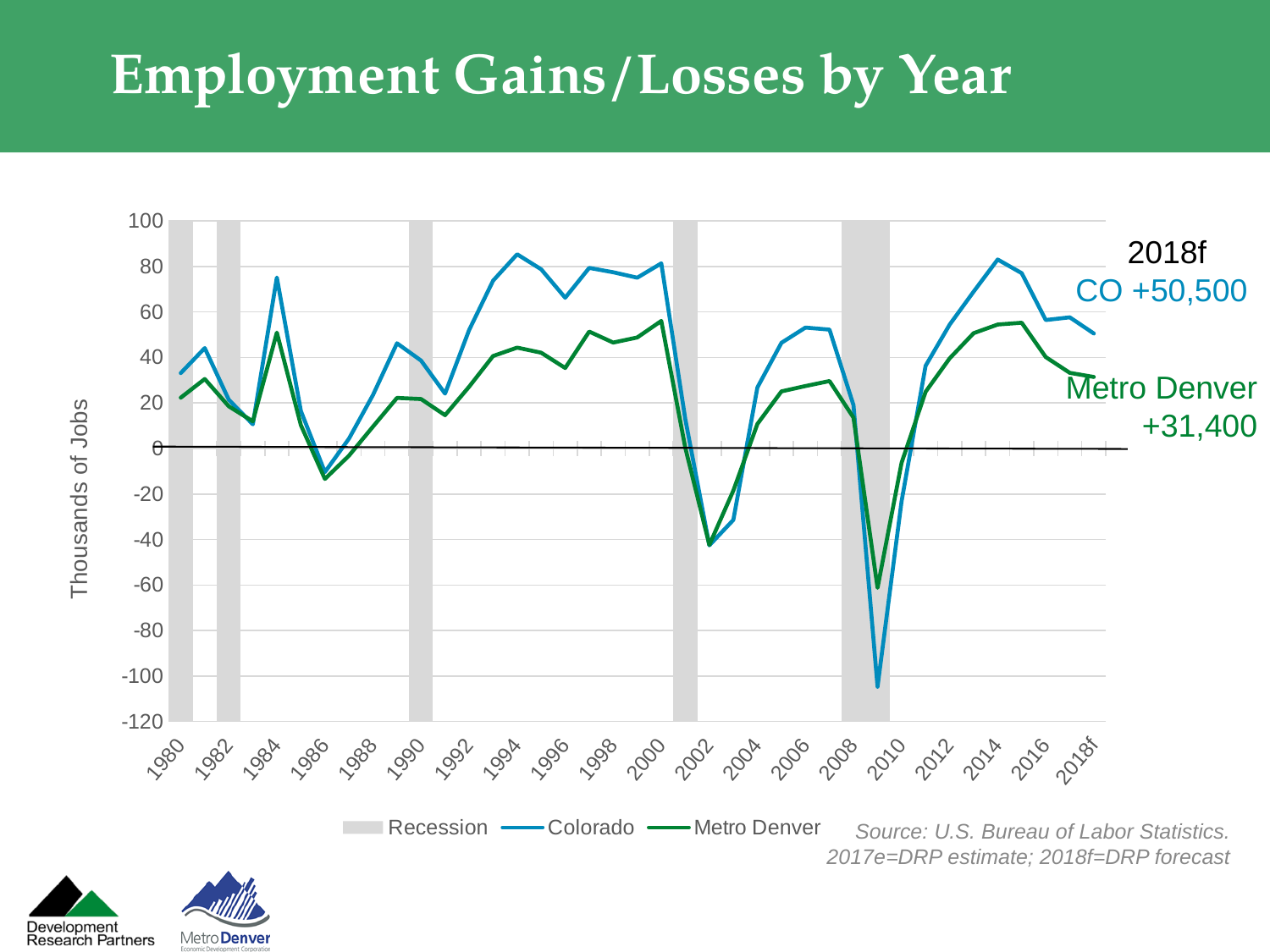

# Employment Gains/Losses by Year

### Chart

| Category | Recession | Colorado | Metro Denver |
|---|---|---|---|
| 1980 | 1.0 | 33.09999999999991 | 22.299999999999955 |
| 1981 | 0.0 | 44.100000000000136 | 30.5 |
| 1982 | 1.0 | 21.399999999999864 | 18.5 |
| 1983 | 0.0 | 10.600000000000136 | 11.900000000000091 |
| 1984 | 0.0 | 75.09999999999991 | 50.89999999999998 |
| 1985 | 0.0 | 16.40000000000009 | 10.199999999999932 |
| 1986 | 0.0 | -10.400000000000091 | -13.399999999999977 |
| 1987 | 0.0 | 4.2999999999999545 | -3.2000000000000455 |
| 1988 | 0.0 | 23.5 | 9.600000000000023 |
| 1989 | 0.0 | 46.200000000000045 | 22.200000000000045 |
| 1990 | 1.0 | 38.600000000000136 | 21.700000000000045 |
| 1991 | 0.0 | 24.09999999999991 | 14.599999999999909 |
| 1992 | 0.0 | 52.0 | 27.100000000000023 |
| 1993 | 0.0 | 73.70000000000005 | 40.60000000000002 |
| 1994 | 0.0 | 85.29999999999995 | 44.299999999999955 |
| 1995 | 0.0 | 78.70000000000005 | 42.058333333333394 |
| 1996 | 0.0 | 66.20000000000005 | 35.3416666666667 |
| 1997 | 0.0 | 79.29999999999995 | 51.33333333333326 |
| 1998 | 0.0 | 77.39999999999986 | 46.51666666666665 |
| 1999 | 0.0 | 75.0 | 48.74166666666679 |
| 2000 | 0.0 | 81.30000000000018 | 56.00833333333321 |
| 2001 | 1.0 | 12.900000000000091 | 0.28333333333375776 |
| 2002 | 0.0 | -42.600000000000364 | -42.40833333333353 |
| 2003 | 0.0 | -31.399999999999636 | -18.50833333333344 |
| 2004 | 0.0 | 26.799999999999727 | 10.75 |
| 2005 | 0.0 | 46.40000000000009 | 25.06666666666638 |
| 2006 | 0.0 | 53.09999999999991 | 27.41666666666697 |
| 2007 | 0.0 | 52.20000000000027 | 29.59999999999991 |
| 2008 | 1.0 | 19.0 | 13.525000000000318 |
| 2009 | 1.0 | -104.70000000000027 | -61.25833333333367 |
| 2010 | 0.0 | -23.299999999999727 | -6.349999999999909 |
| 2011 | 0.0 | 36.29999999999973 | 24.875 |
| 2012 | 0.0 | 54.40000000000009 | 39.57499999999982 |
| 2013 | 0.0 | 68.90000000000009 | 50.63333333333321 |
| 2014 | 0.0 | 83.0 | 54.42500000000018 |
| 2015 | 0.0 | 77.0 | 55.21666666666715 |
| 2016 | 0.0 | 56.40000000000009 | 40.149999999999636 |
| 2017e | 0.0 | 57.6 | 33.2 |
| 2018f | 0.0 | 50.5 | 31.4 |
2018f
CO +50,500
Metro Denver +31,400
Source: U.S. Bureau of Labor Statistics.
2017e=DRP estimate; 2018f=DRP forecast